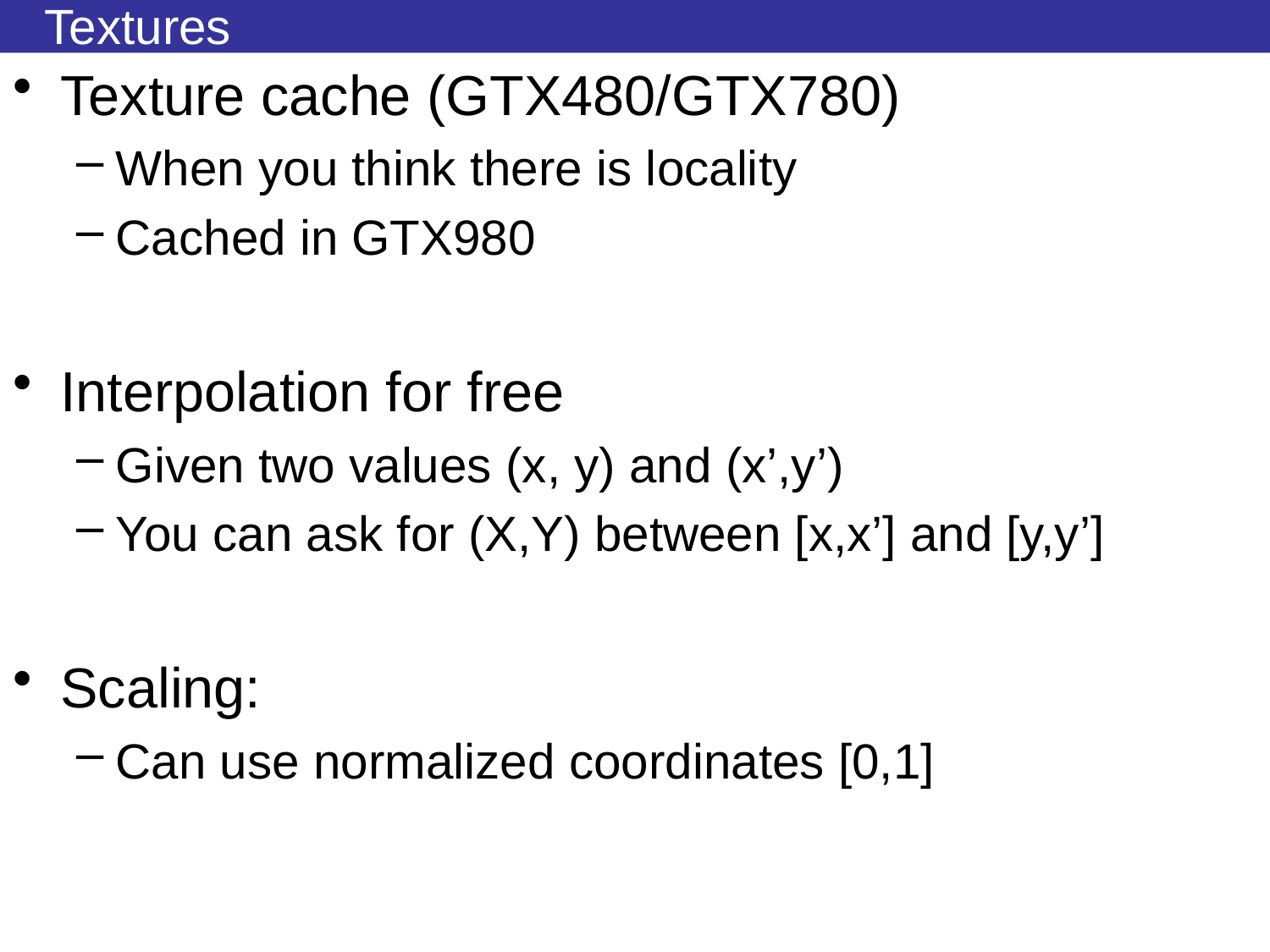

# Textures
Texture cache (GTX480/GTX780)
When you think there is locality
Cached in GTX980

Interpolation for free
Given two values (x, y) and (x’,y’)
You can ask for (X,Y) between [x,x’] and [y,y’]

Scaling:
Can use normalized coordinates [0,1]